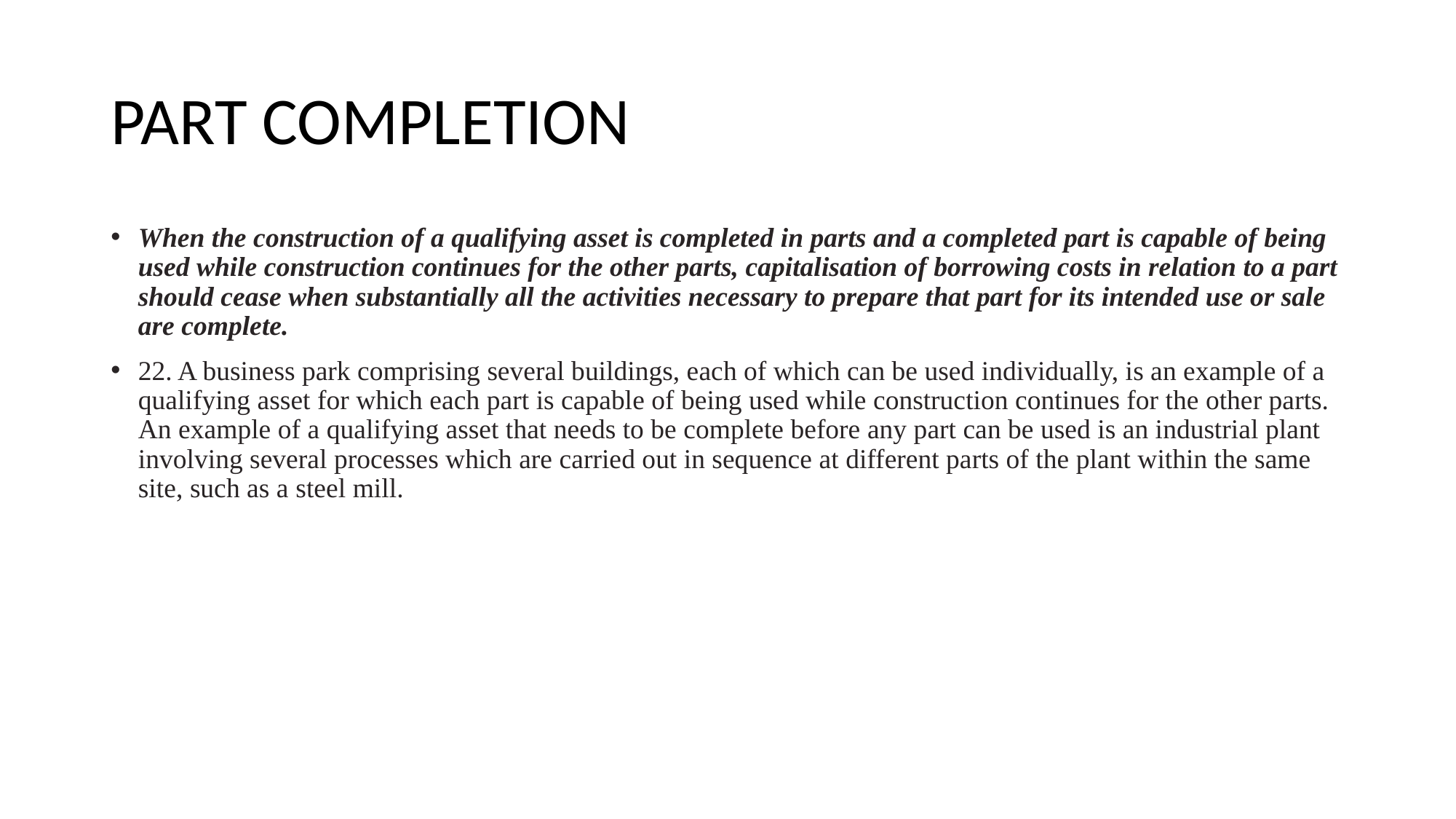

# PART COMPLETION
When the construction of a qualifying asset is completed in parts and a completed part is capable of being used while construction continues for the other parts, capitalisation of borrowing costs in relation to a part should cease when substantially all the activities necessary to prepare that part for its intended use or sale are complete.
22. A business park comprising several buildings, each of which can be used individually, is an example of a qualifying asset for which each part is capable of being used while construction continues for the other parts. An example of a qualifying asset that needs to be complete before any part can be used is an industrial plant involving several processes which are carried out in sequence at different parts of the plant within the same site, such as a steel mill.